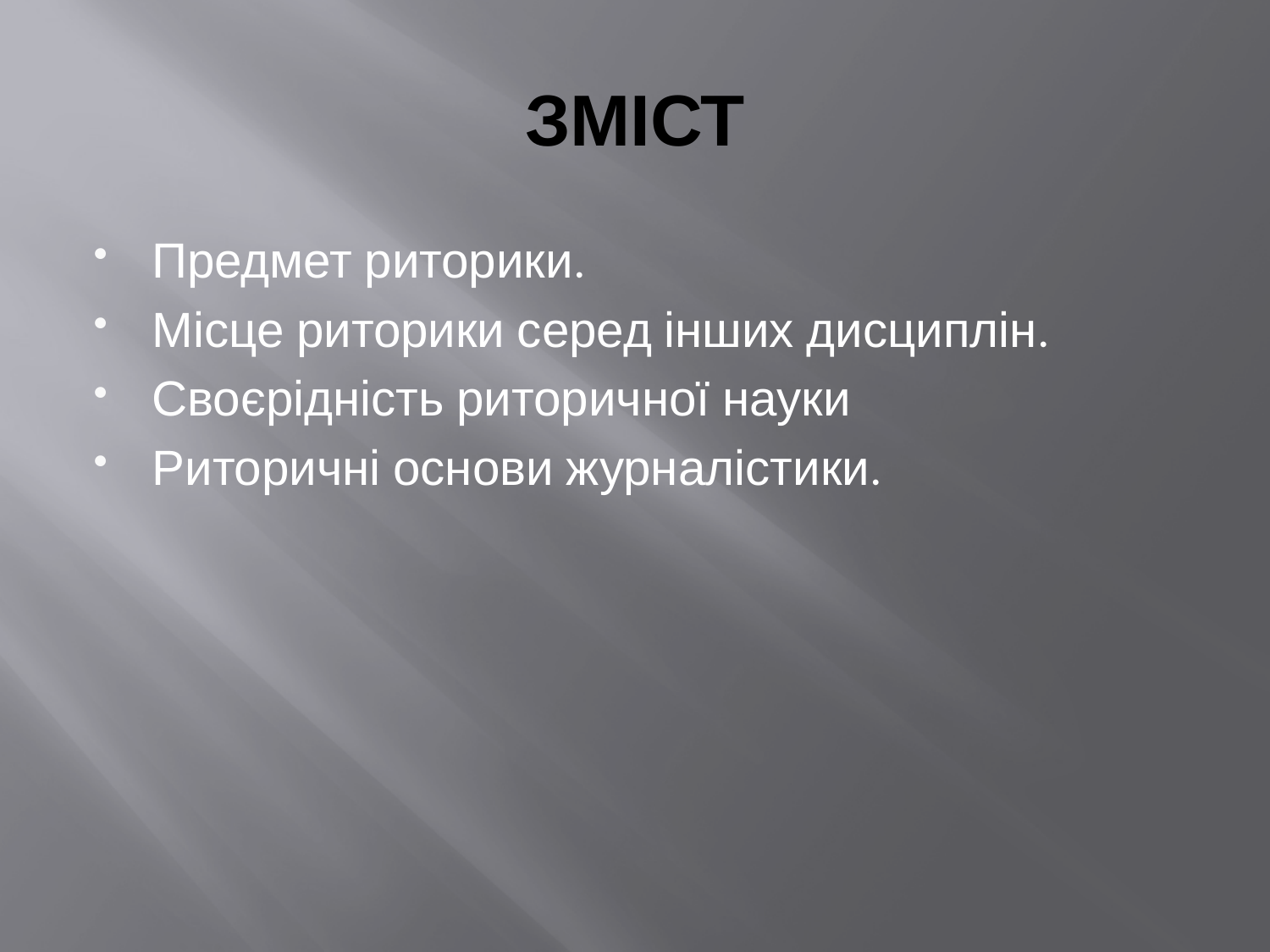

# ЗМІСТ
Предмет риторики.
Місце риторики серед інших дисциплін.
Своєрідність риторичної науки
Риторичні основи журналістики.